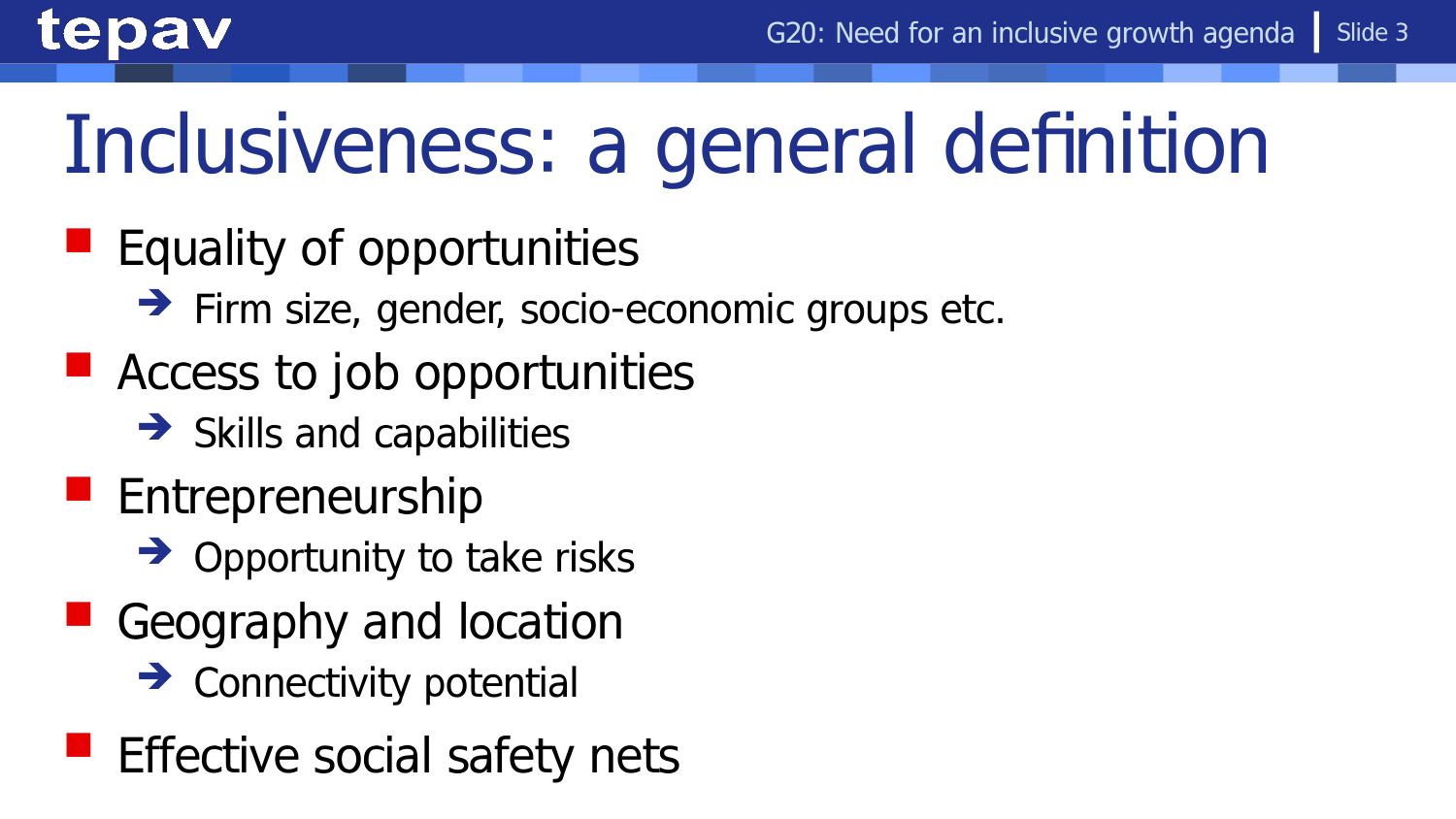

G20: Need for an inclusive growth agenda
Slide 3
# Inclusiveness: a general definition
Equality of opportunities
 Firm size, gender, socio-economic groups etc.
Access to job opportunities
 Skills and capabilities
Entrepreneurship
 Opportunity to take risks
Geography and location
 Connectivity potential
Effective social safety nets